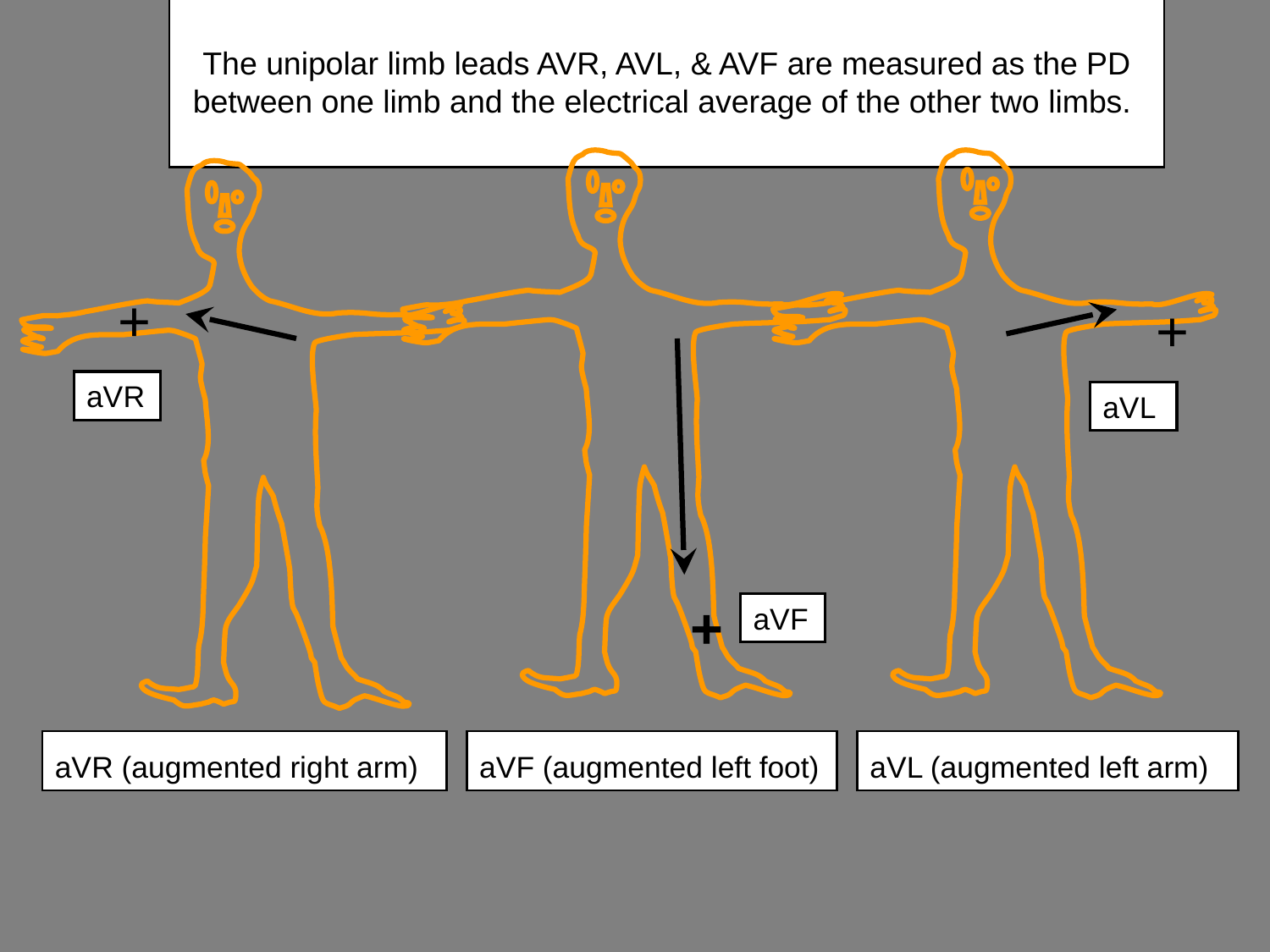

# The unipolar limb leads AVR, AVL, & AVF are measured as the PD between one limb and the electrical average of the other two limbs.

+
+

aVR
aVL
+
aVF
aVR (augmented right arm)
aVF (augmented left foot)
aVL (augmented left arm)